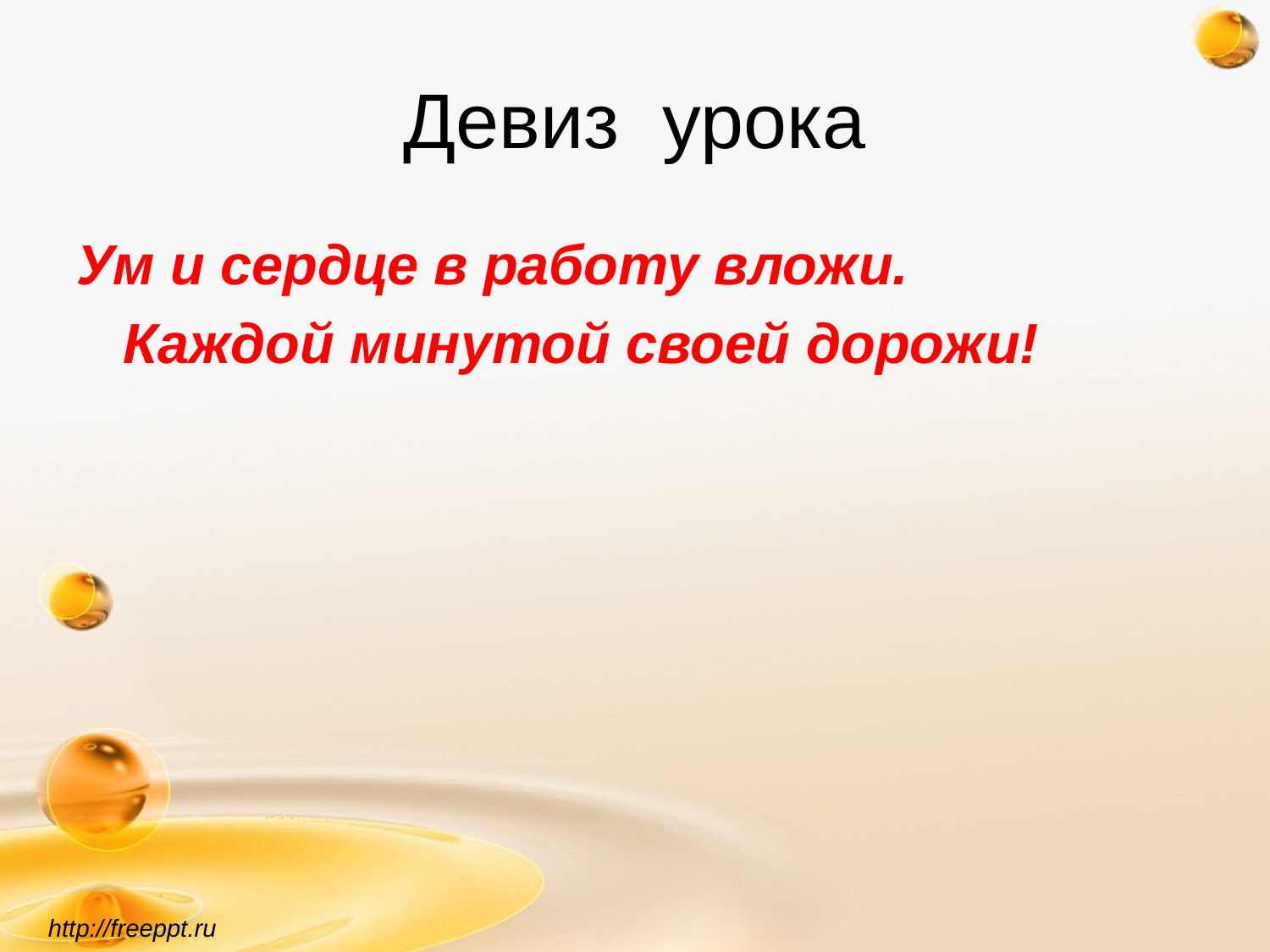

# Девиз  урока
Ум и сердце в работу вложи.
   Каждой минутой своей дорожи!

http://freeppt.ru